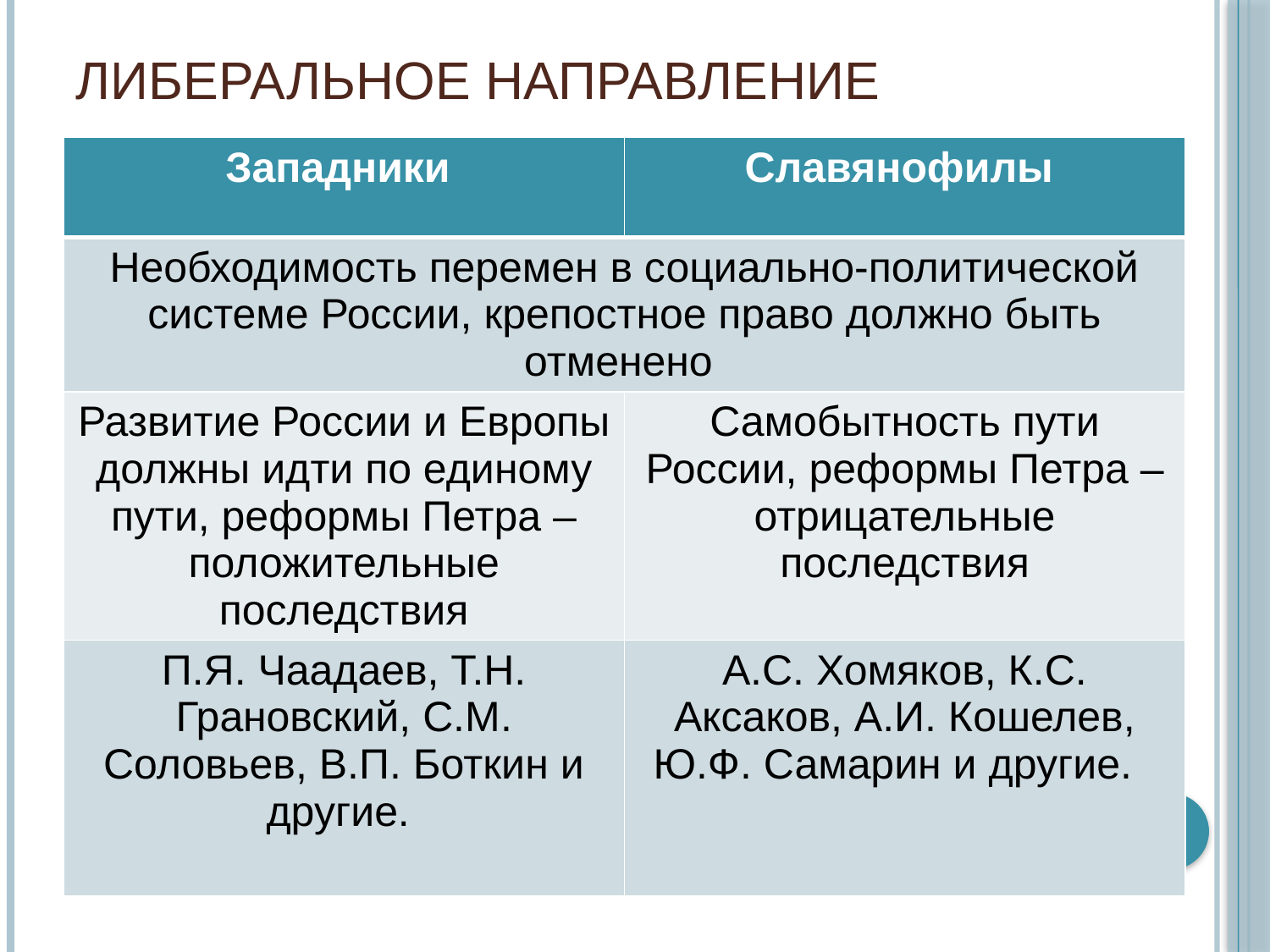

# Либеральное направление
| Западники | Славянофилы |
| --- | --- |
| Необходимость перемен в социально-политической системе России, крепостное право должно быть отменено |  |
| Развитие России и Европы должны идти по единому пути, реформы Петра – положительные последствия | Самобытность пути России, реформы Петра – отрицательные последствия |
| П.Я. Чаадаев, Т.Н. Грановский, С.М. Соловьев, В.П. Боткин и другие. | А.С. Хомяков, К.С. Аксаков, А.И. Кошелев, Ю.Ф. Самарин и другие. |